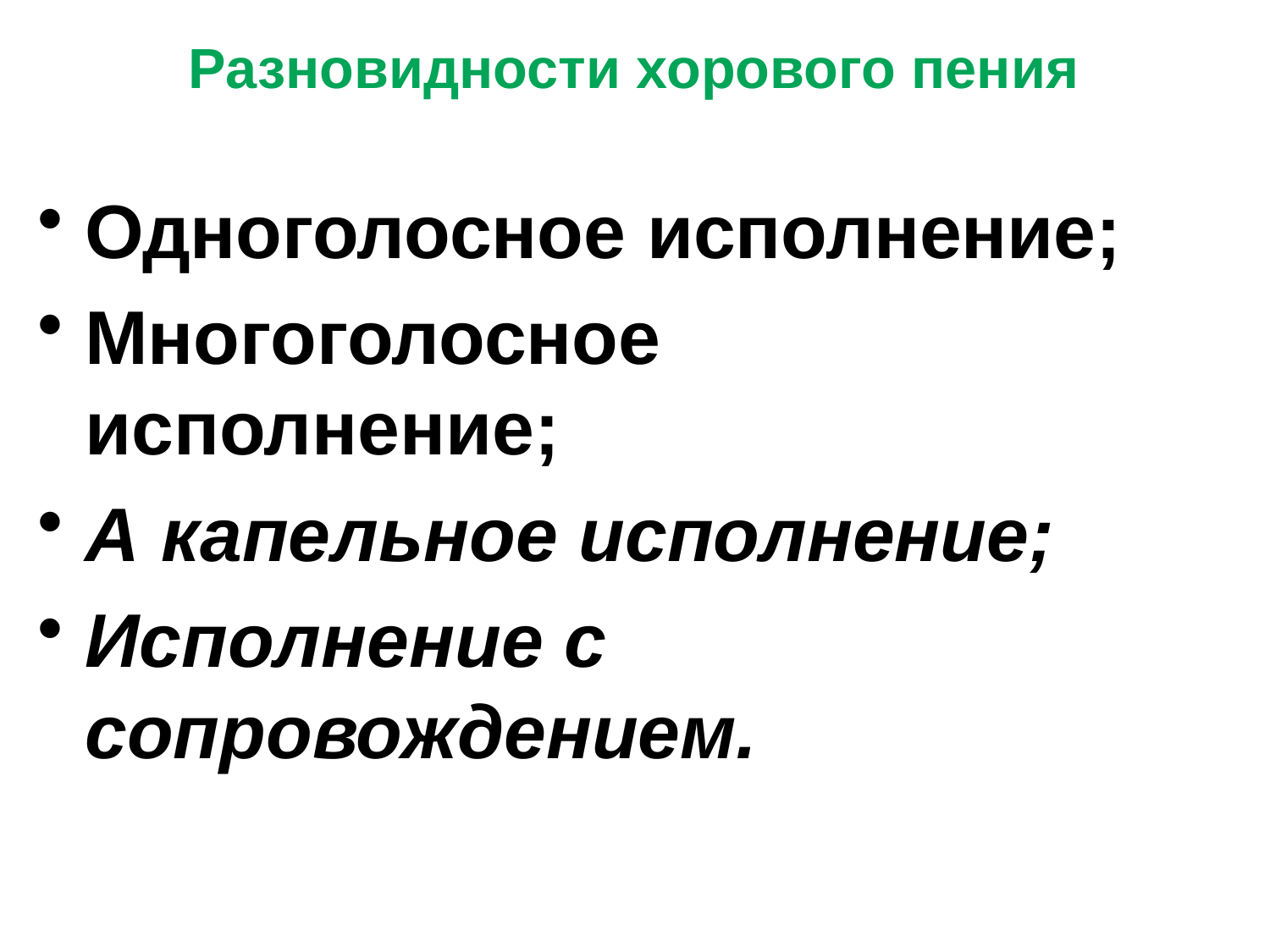

Разновидности хорового пения

Одноголосное исполнение;
Многоголосное исполнение;
А капельное исполнение;
Исполнение с сопровождением.